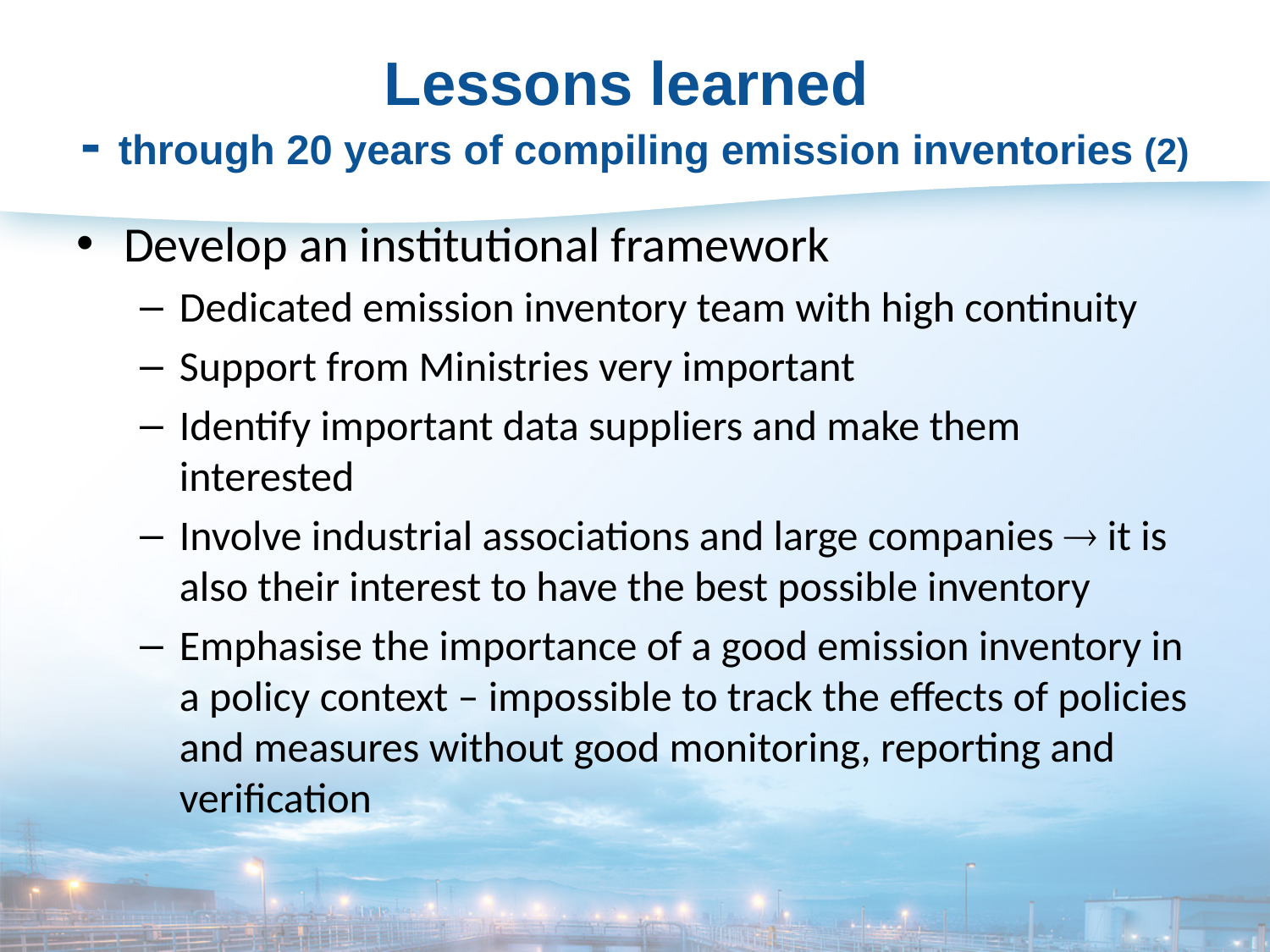

# Lessons learned - through 20 years of compiling emission inventories (2)
Develop an institutional framework
Dedicated emission inventory team with high continuity
Support from Ministries very important
Identify important data suppliers and make them interested
Involve industrial associations and large companies → it is also their interest to have the best possible inventory
Emphasise the importance of a good emission inventory in a policy context – impossible to track the effects of policies and measures without good monitoring, reporting and verification